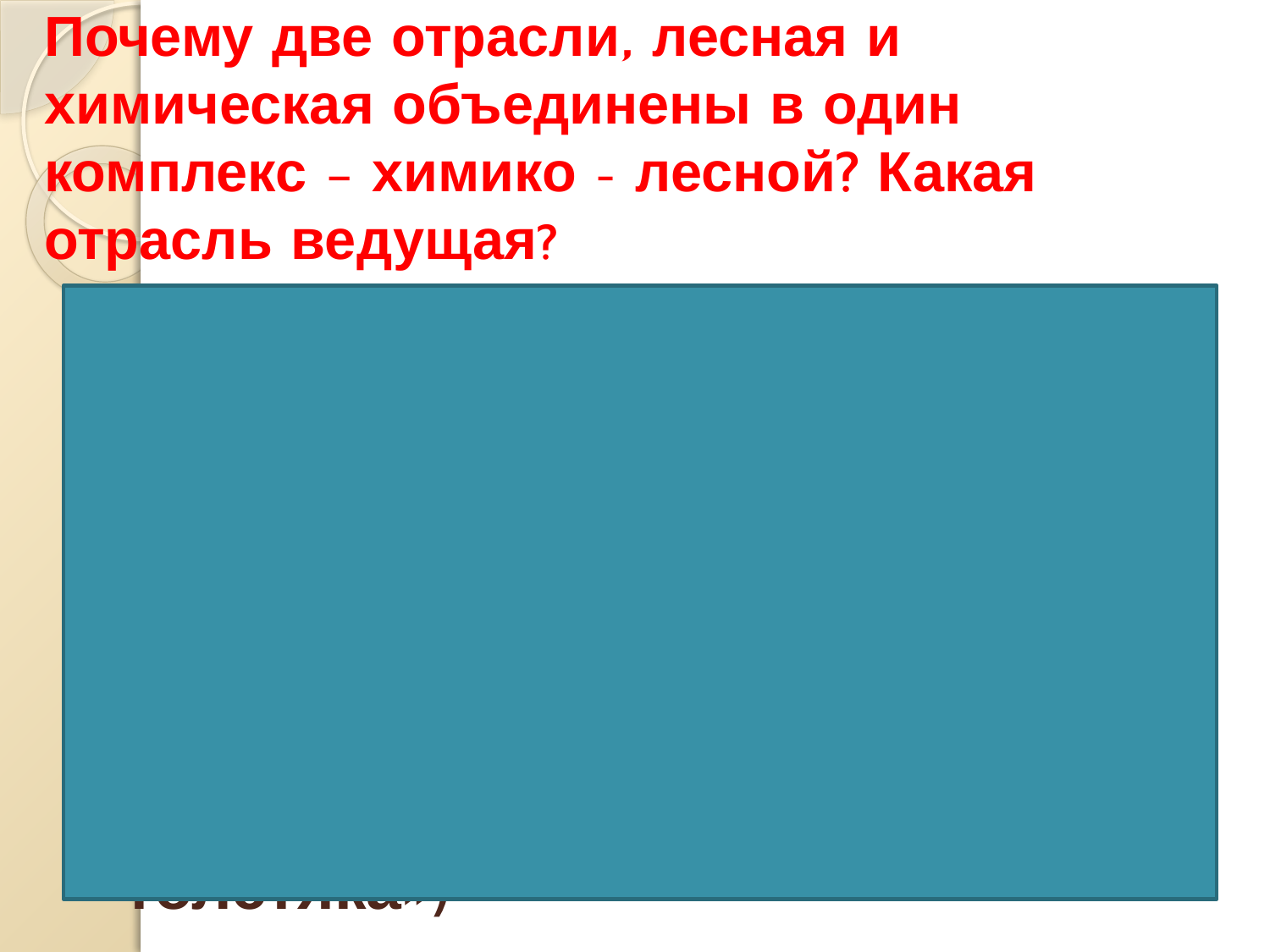

# Почему две отрасли, лесная и химическая объединены в один комплекс – химико - лесной? Какая отрасль ведущая?
 Обе используют природные ресурсы:  минеральное и растительное сырье, ведущая –  химическая промышленность.
«Как из камня сделать парус,
    Знает доктор наш  Гаспарус»
                     (Юрий Олеша «Три толстяка»)